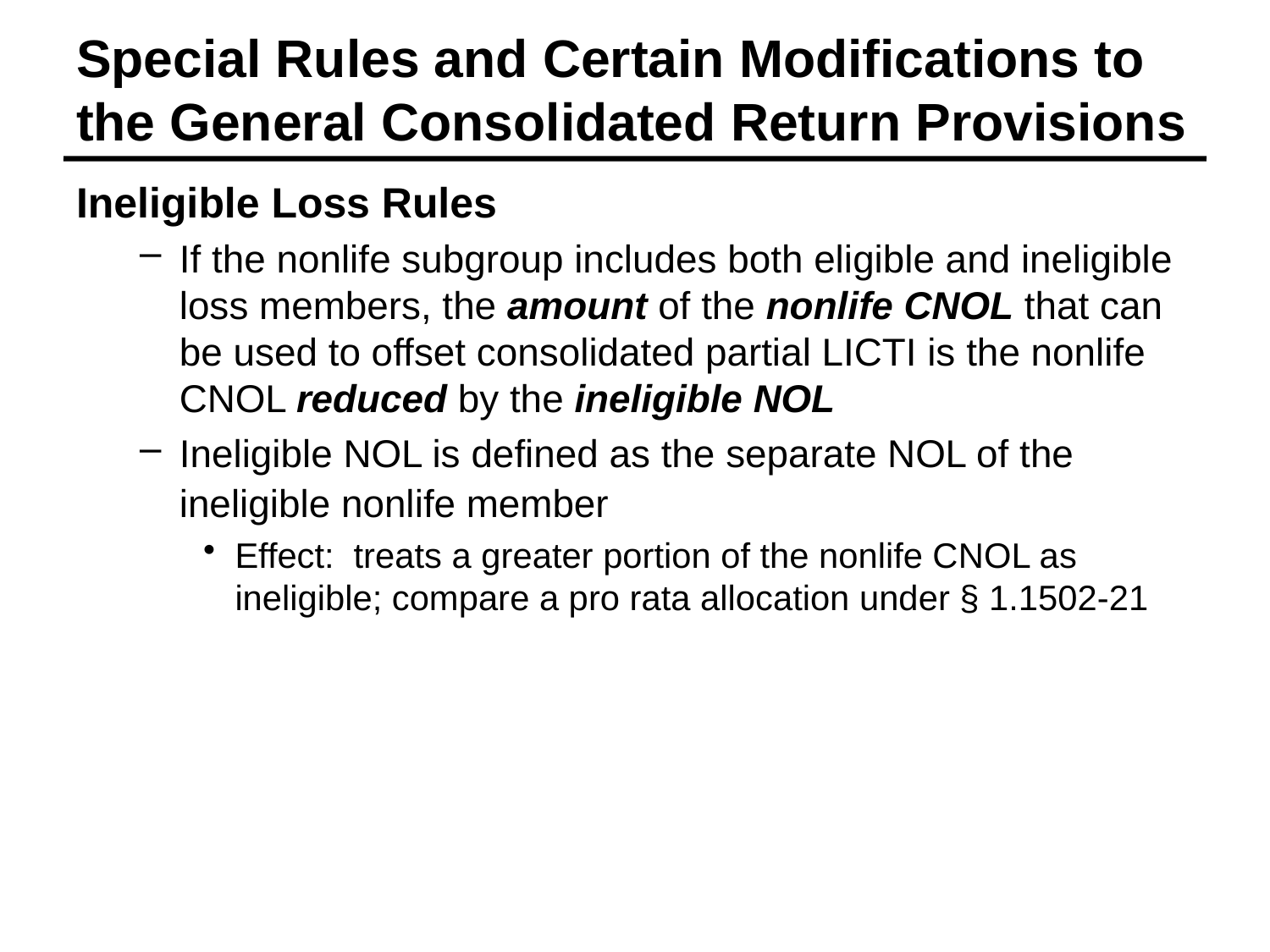

# Special Rules and Certain Modifications to the General Consolidated Return Provisions
Ineligible Loss Rules
If the nonlife subgroup includes both eligible and ineligible loss members, the amount of the nonlife CNOL that can be used to offset consolidated partial LICTI is the nonlife CNOL reduced by the ineligible NOL
Ineligible NOL is defined as the separate NOL of the ineligible nonlife member
Effect:  treats a greater portion of the nonlife CNOL as ineligible; compare a pro rata allocation under § 1.1502-21